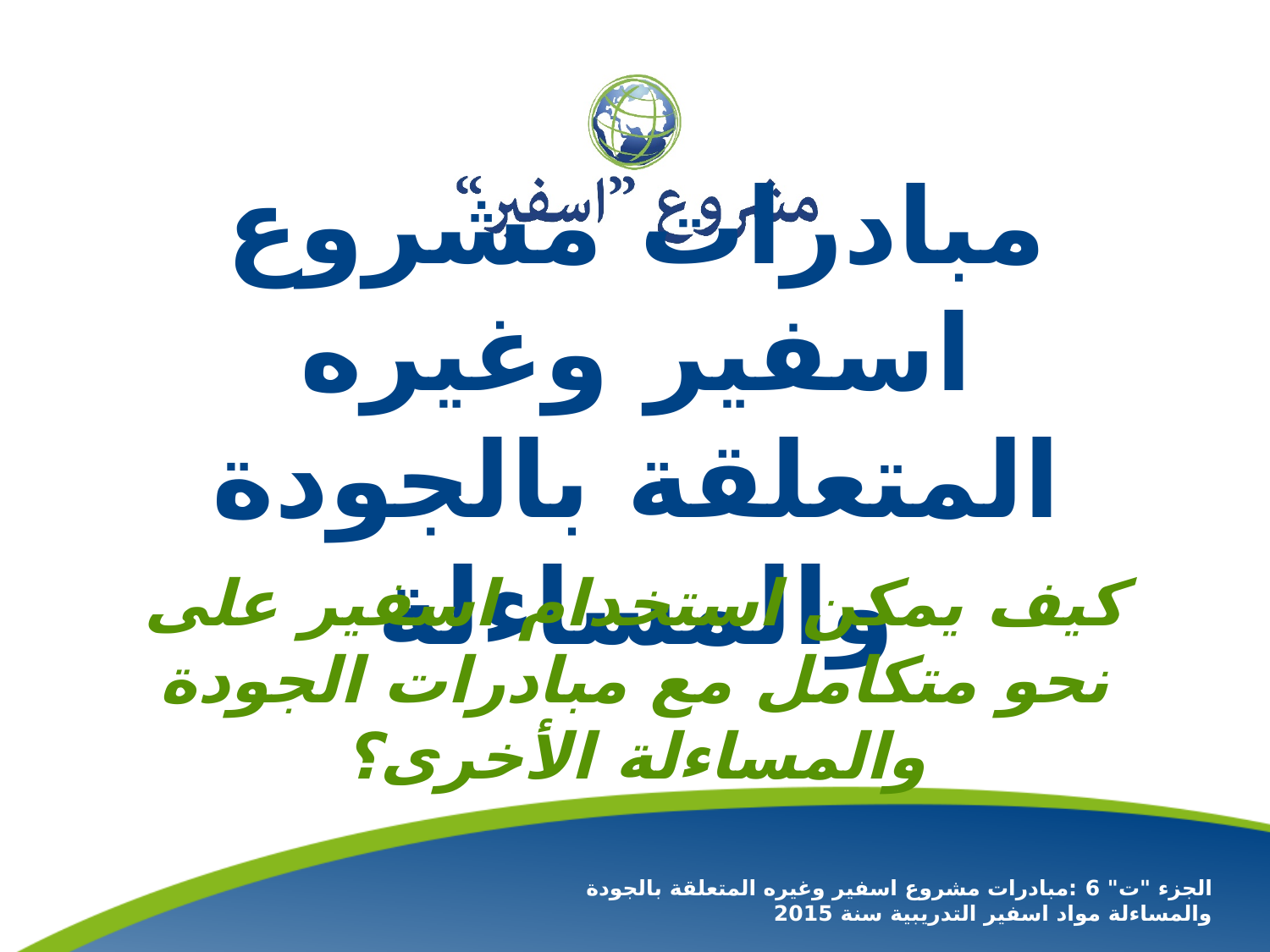

# مبادرات مشروع اسفير وغيره المتعلقة بالجودة والمساءلة
كيف يمكن استخدام اسفير على نحو متكامل مع مبادرات الجودة والمساءلة الأخرى؟
الجزء "ت" 6 :مبادرات مشروع اسفير وغيره المتعلقة بالجودة والمساءلة مواد اسفير التدريبية سنة 2015